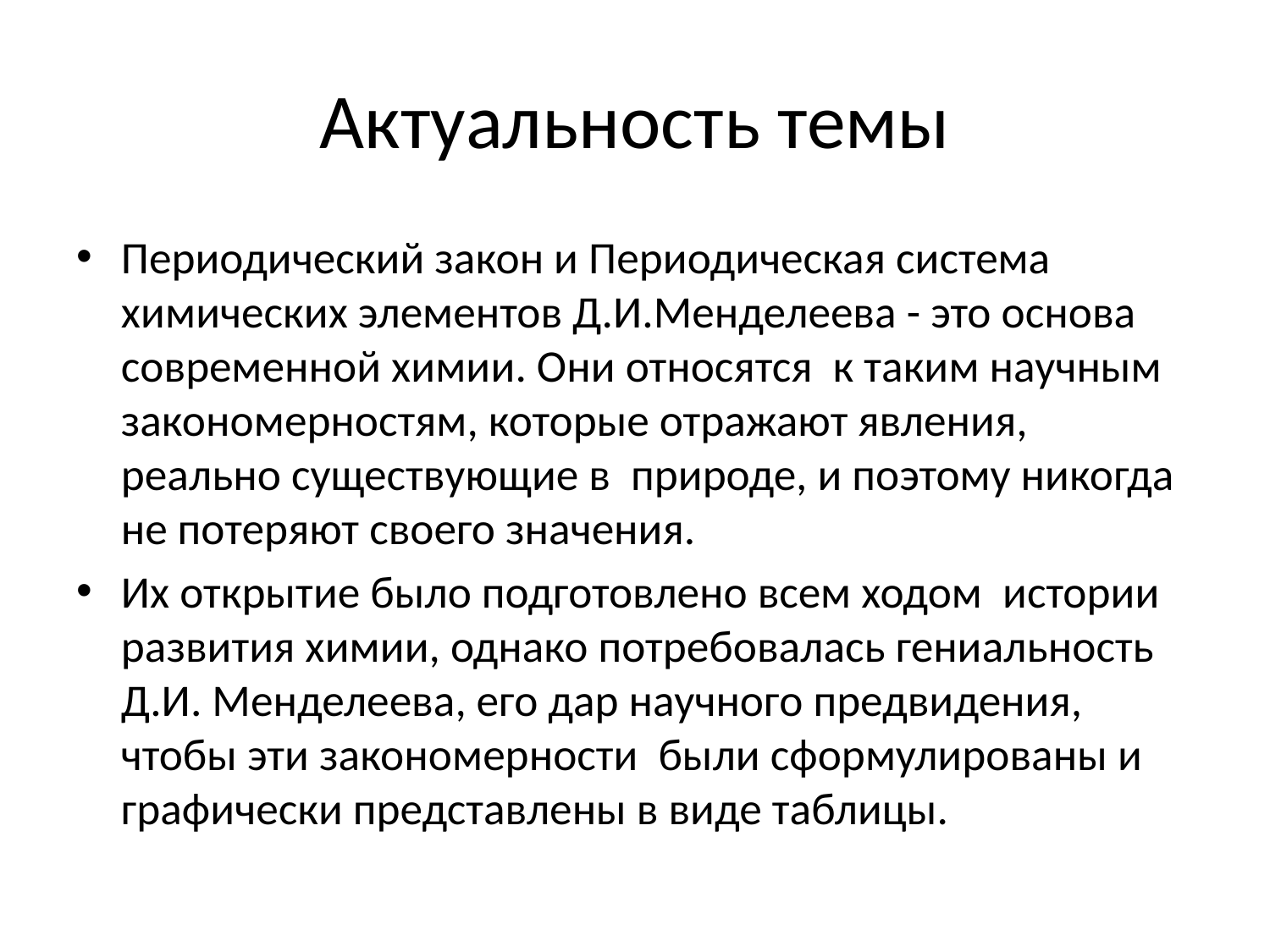

# Актуальность темы
Периодический закон и Периодическая система химических элементов Д.И.Менделеева - это основа современной химии. Они относятся  к таким научным закономерностям, которые отражают явления, реально существующие в  природе, и поэтому никогда не потеряют своего значения.
Их открытие было подготовлено всем ходом  истории  развития химии, однако потребовалась гениальность Д.И. Менделеева, его дар научного предвидения, чтобы эти закономерности  были сформулированы и графически представлены в виде таблицы.